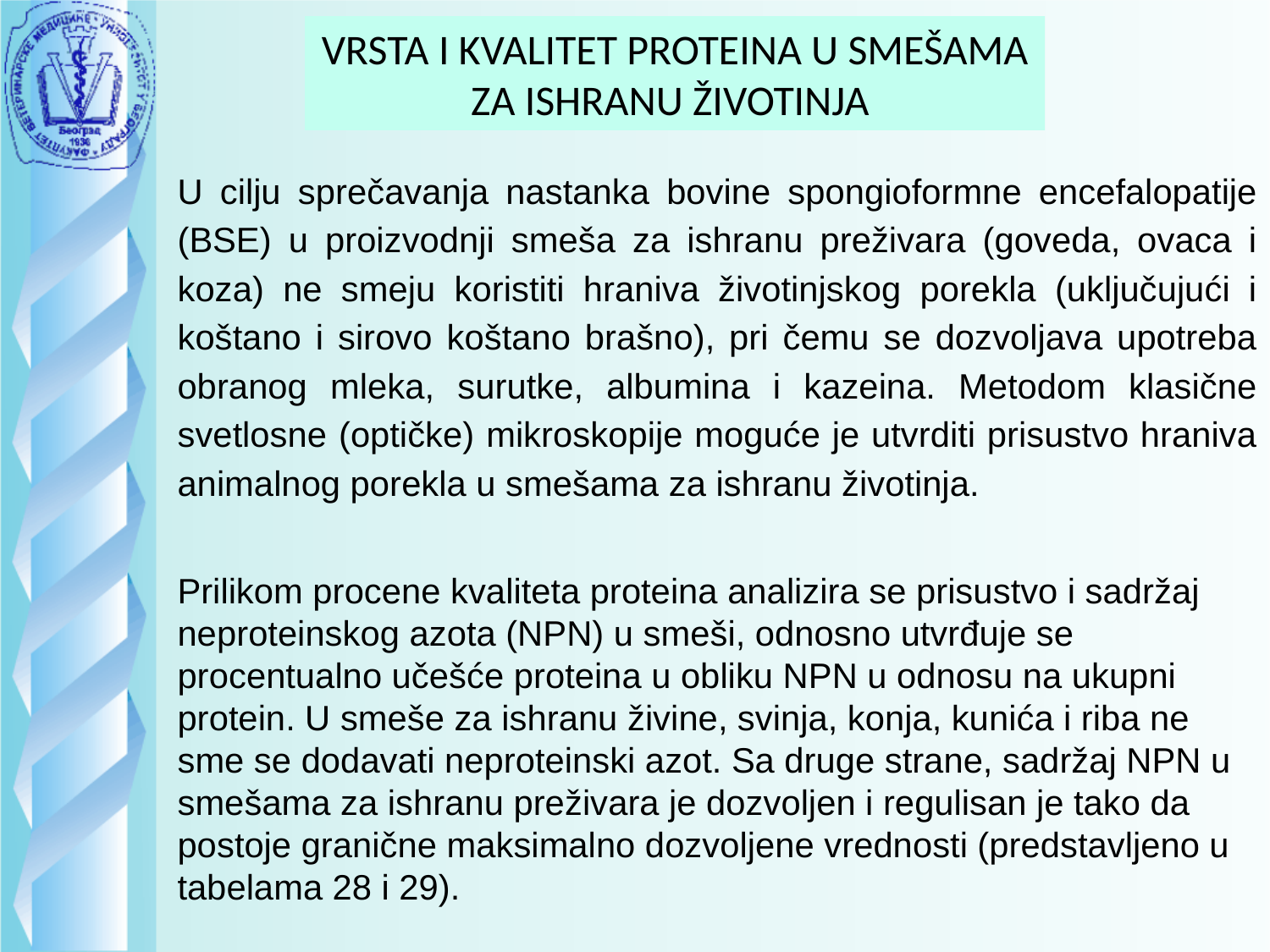

VRSTA I KVALITET PROTEINA U SMEŠAMA ZA ISHRANU ŽIVOTINJA
U cilju sprečavanja nastanka bovine spongioformne encefalopatije (BSE) u proizvodnji smeša za ishranu preživara (goveda, ovaca i koza) ne smeju koristiti hraniva životinjskog porekla (uključujući i koštano i sirovo koštano brašno), pri čemu se dozvoljava upotreba obranog mleka, surutke, albumina i kazeina. Metodom klasične svetlosne (optičke) mikroskopije moguće je utvrditi prisustvo hraniva animalnog porekla u smešama za ishranu životinja.

Prilikom procene kvaliteta proteina analizira se prisustvo i sadržaj neproteinskog azota (NPN) u smeši, odnosno utvrđuje se procentualno učešće proteina u obliku NPN u odnosu na ukupni protein. U smeše za ishranu živine, svinja, konja, kunića i riba ne sme se dodavati neproteinski azot. Sa druge strane, sadržaj NPN u smešama za ishranu preživara je dozvoljen i regulisan je tako da postoje granične maksimalno dozvoljene vrednosti (predstavljeno u tabelama 28 i 29).